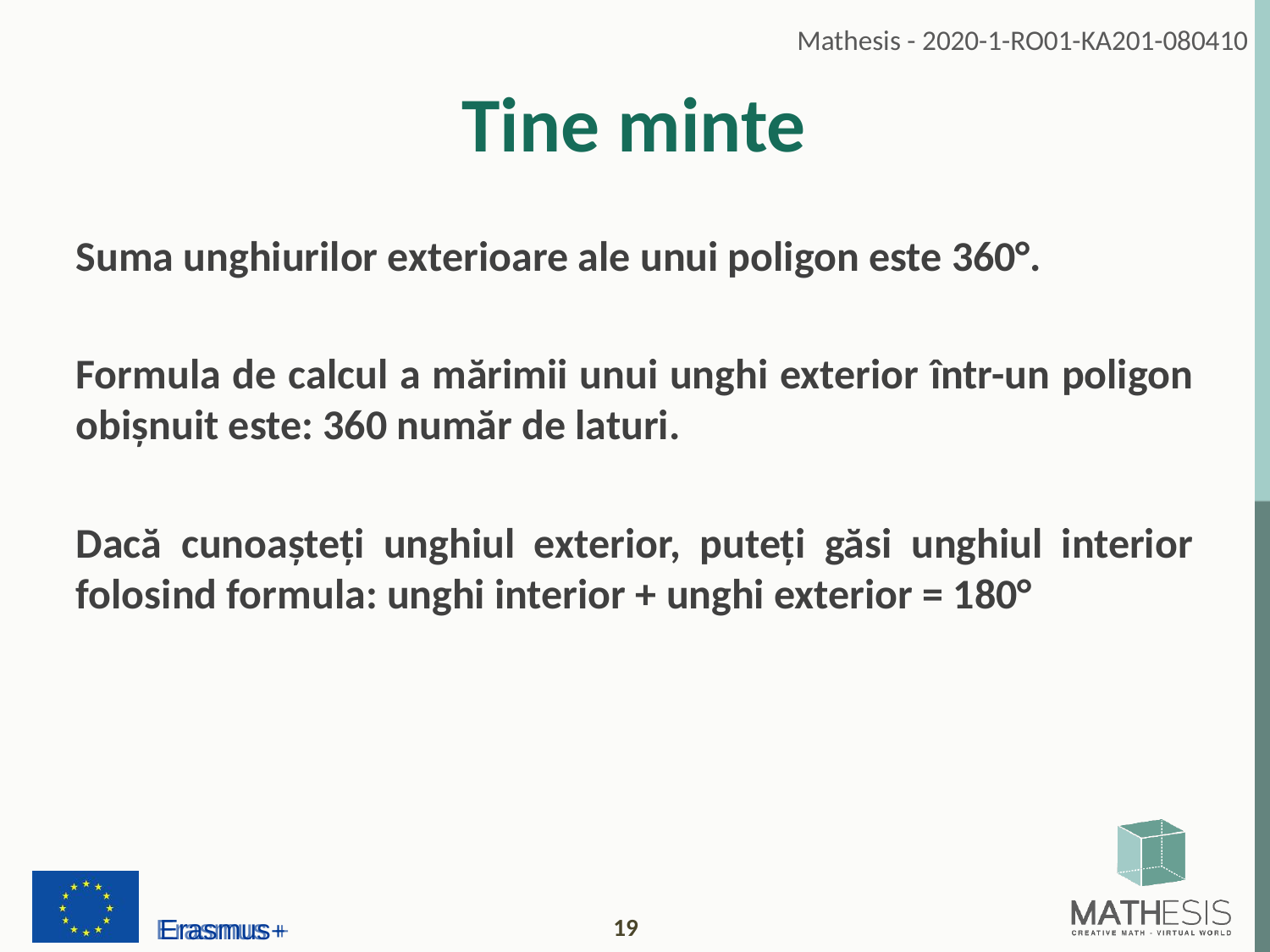

# Tine minte
Suma unghiurilor exterioare ale unui poligon este 360°.

Formula de calcul a mărimii unui unghi exterior într-un poligon obișnuit este: 360 număr de laturi.

Dacă cunoașteți unghiul exterior, puteți găsi unghiul interior folosind formula: unghi interior + unghi exterior = 180°